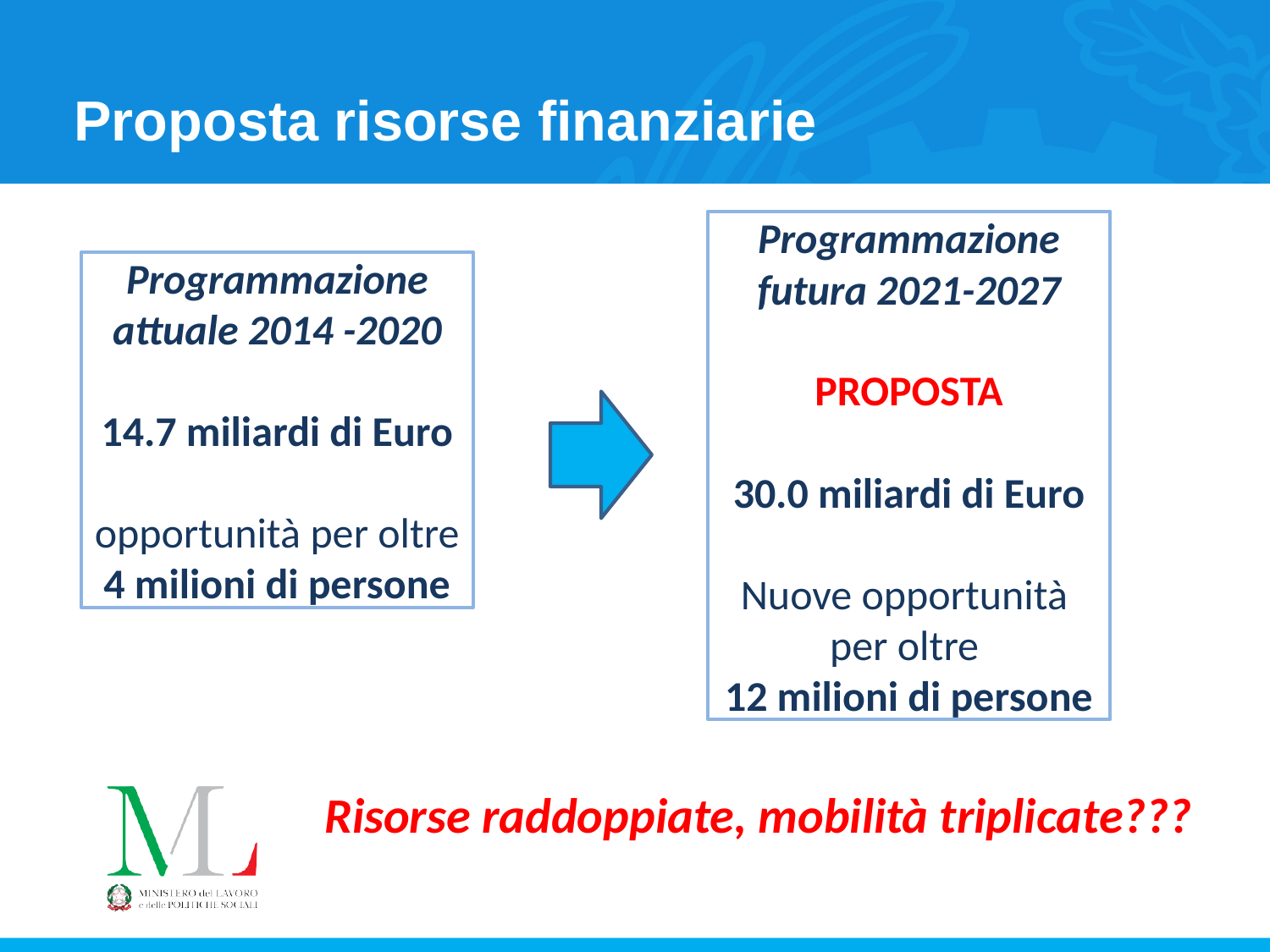

Proposta risorse finanziarie
Programmazione futura 2021-2027

PROPOSTA

30.0 miliardi di Euro

Nuove opportunità
per oltre
12 milioni di persone
Programmazione attuale 2014 -2020

14.7 miliardi di Euro

opportunità per oltre
4 milioni di persone

Risorse raddoppiate, mobilità triplicate???